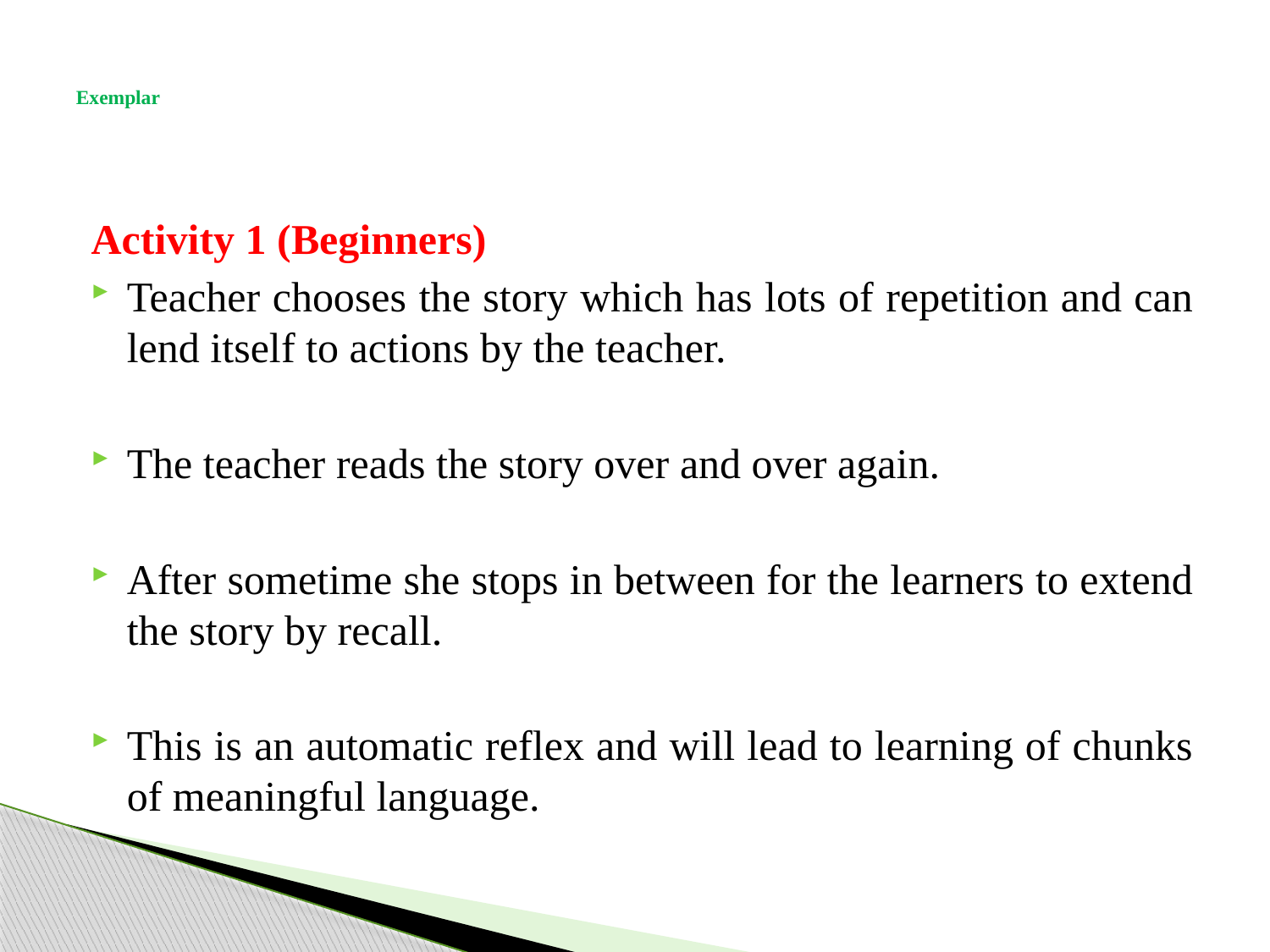

# Exemplar
Activity 1 (Beginners)
Teacher chooses the story which has lots of repetition and can lend itself to actions by the teacher.

The teacher reads the story over and over again.

After sometime she stops in between for the learners to extend the story by recall.

This is an automatic reflex and will lead to learning of chunks of meaningful language.